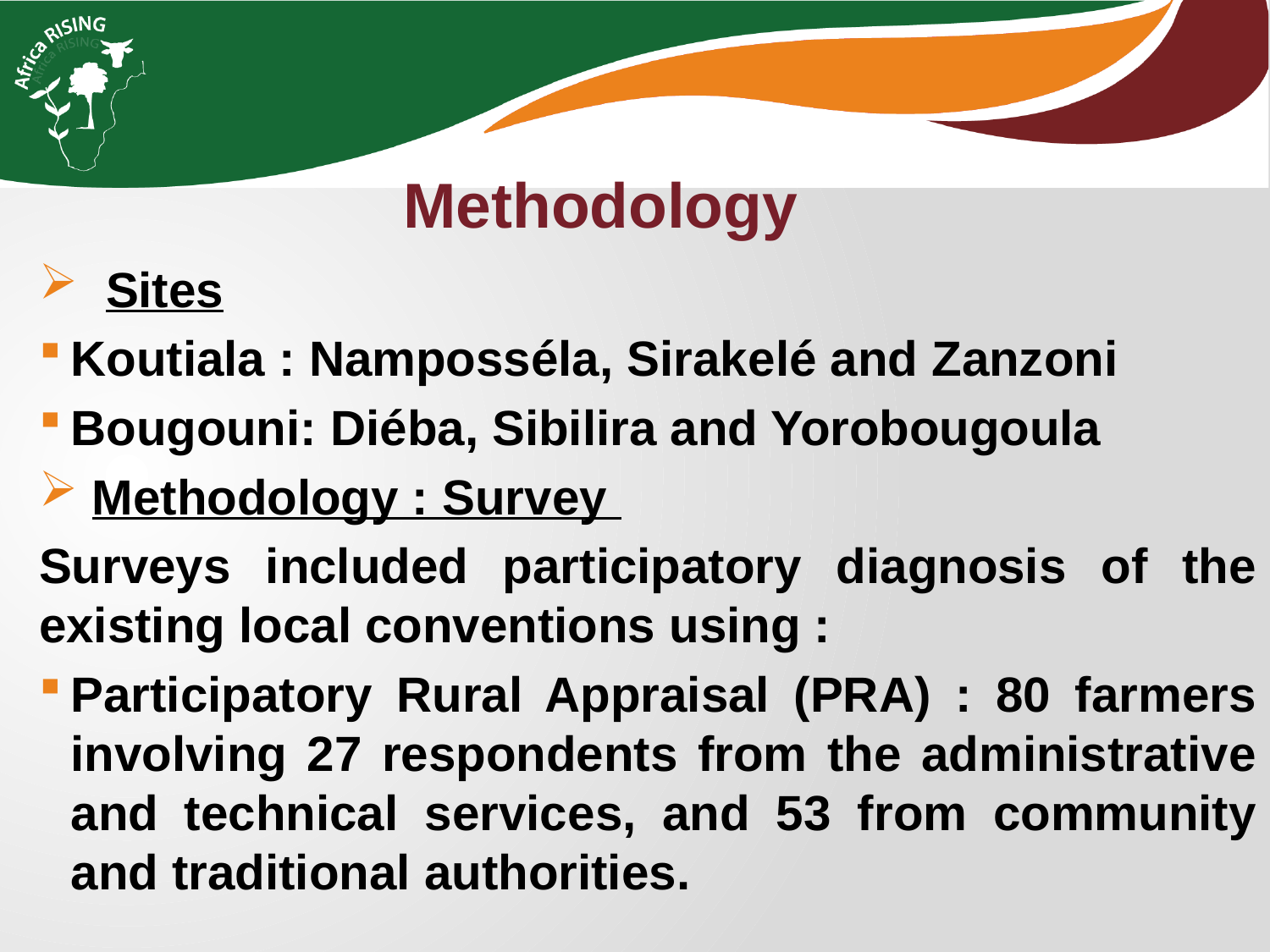

Methodology
  Sites
Koutiala : Namposséla, Sirakelé and Zanzoni
Bougouni: Diéba, Sibilira and Yorobougoula
 Methodology : Survey
Surveys included participatory diagnosis of the existing local conventions using :
Participatory Rural Appraisal (PRA) : 80 farmers involving 27 respondents from the administrative and technical services, and 53 from community and traditional authorities.